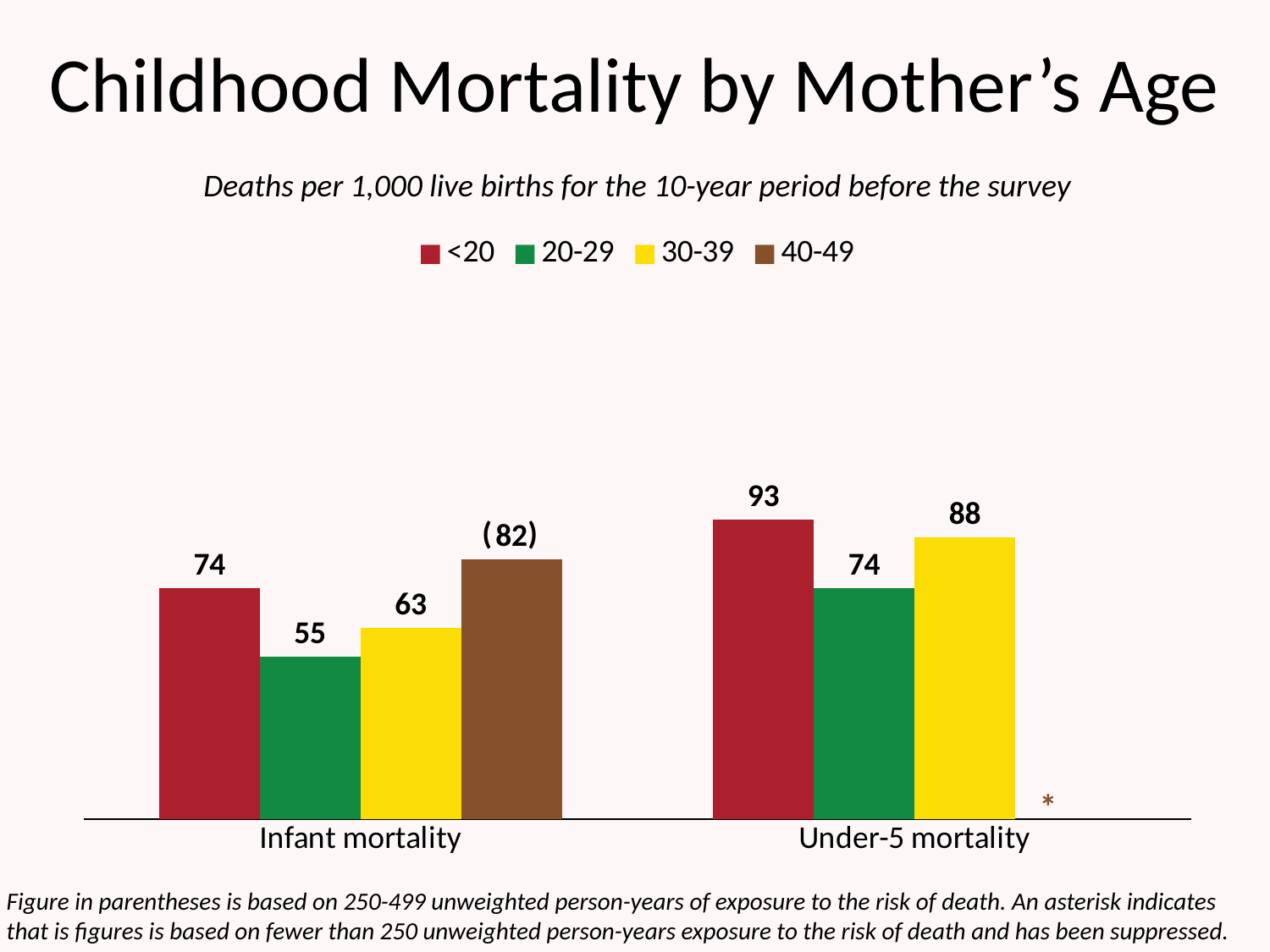

# Childhood Mortality by Mother’s Age
Deaths per 1,000 live births for the 10-year period before the survey

### Chart

| Category | <20 | 20-29 | 30-39 | 40-49 |
|---|---|---|---|---|
| Infant mortality | 74.0 | 55.0 | 63.0 | 82.0 |
| Under-5 mortality | 93.0 | 74.0 | 88.0 | None |
(     )
*
Figure in parentheses is based on 250-499 unweighted person-years of exposure to the risk of death. An asterisk indicates that is figures is based on fewer than 250 unweighted person-years exposure to the risk of death and has been suppressed.